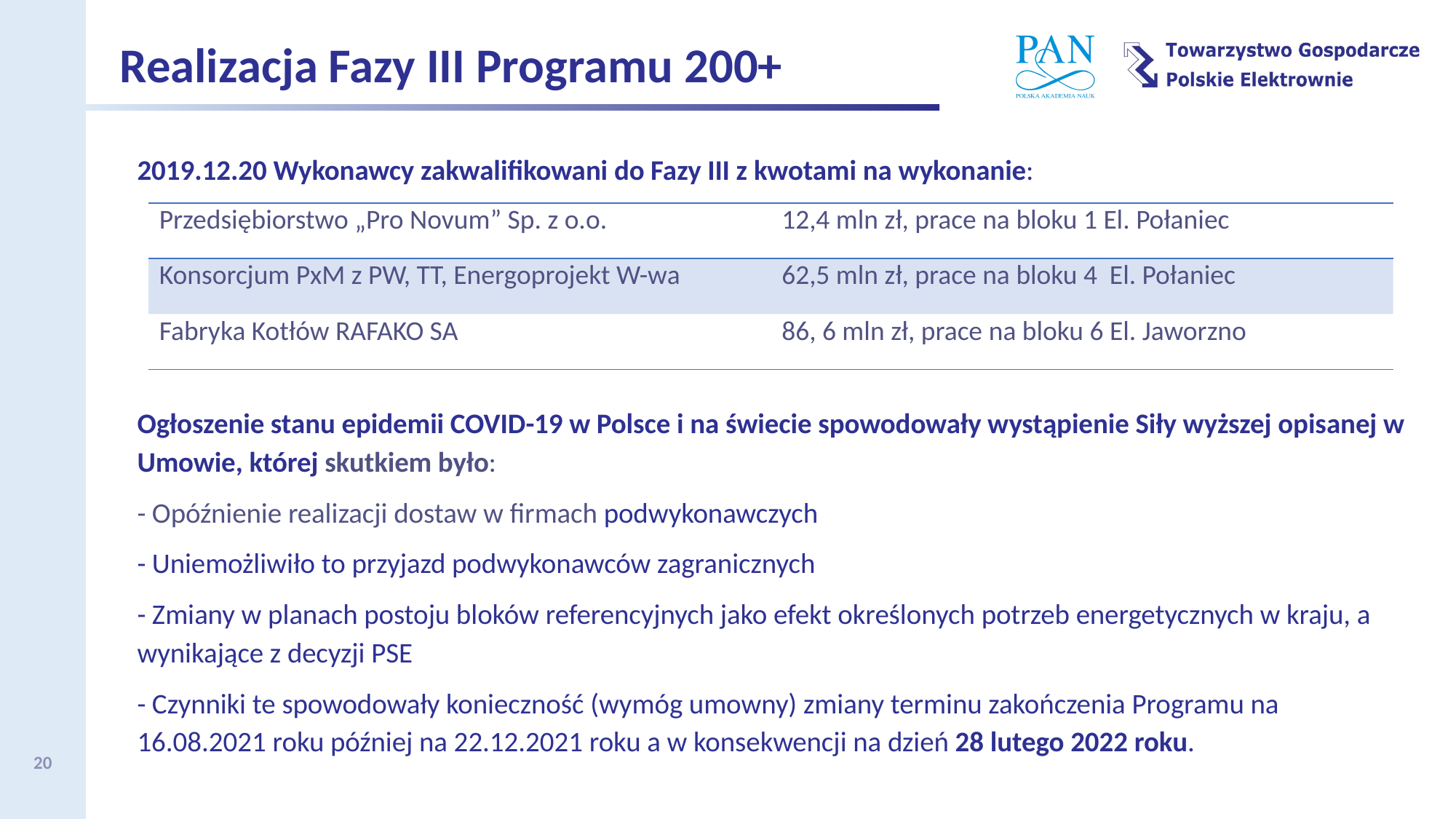

Realizacja Fazy III Programu 200+
2019.12.20 Wykonawcy zakwalifikowani do Fazy III z kwotami na wykonanie:

Ogłoszenie stanu epidemii COVID-19 w Polsce i na świecie spowodowały wystąpienie Siły wyższej opisanej w Umowie, której skutkiem było:
- Opóźnienie realizacji dostaw w firmach podwykonawczych
- Uniemożliwiło to przyjazd podwykonawców zagranicznych
- Zmiany w planach postoju bloków referencyjnych jako efekt określonych potrzeb energetycznych w kraju, a wynikające z decyzji PSE
- Czynniki te spowodowały konieczność (wymóg umowny) zmiany terminu zakończenia Programu na 16.08.2021 roku później na 22.12.2021 roku a w konsekwencji na dzień 28 lutego 2022 roku.

| Przedsiębiorstwo „Pro Novum” Sp. z o.o. | 12,4 mln zł, prace na bloku 1 El. Połaniec |
| --- | --- |
| Konsorcjum PxM z PW, TT, Energoprojekt W-wa | 62,5 mln zł, prace na bloku 4 El. Połaniec |
| Fabryka Kotłów RAFAKO SA | 86, 6 mln zł, prace na bloku 6 El. Jaworzno |
20